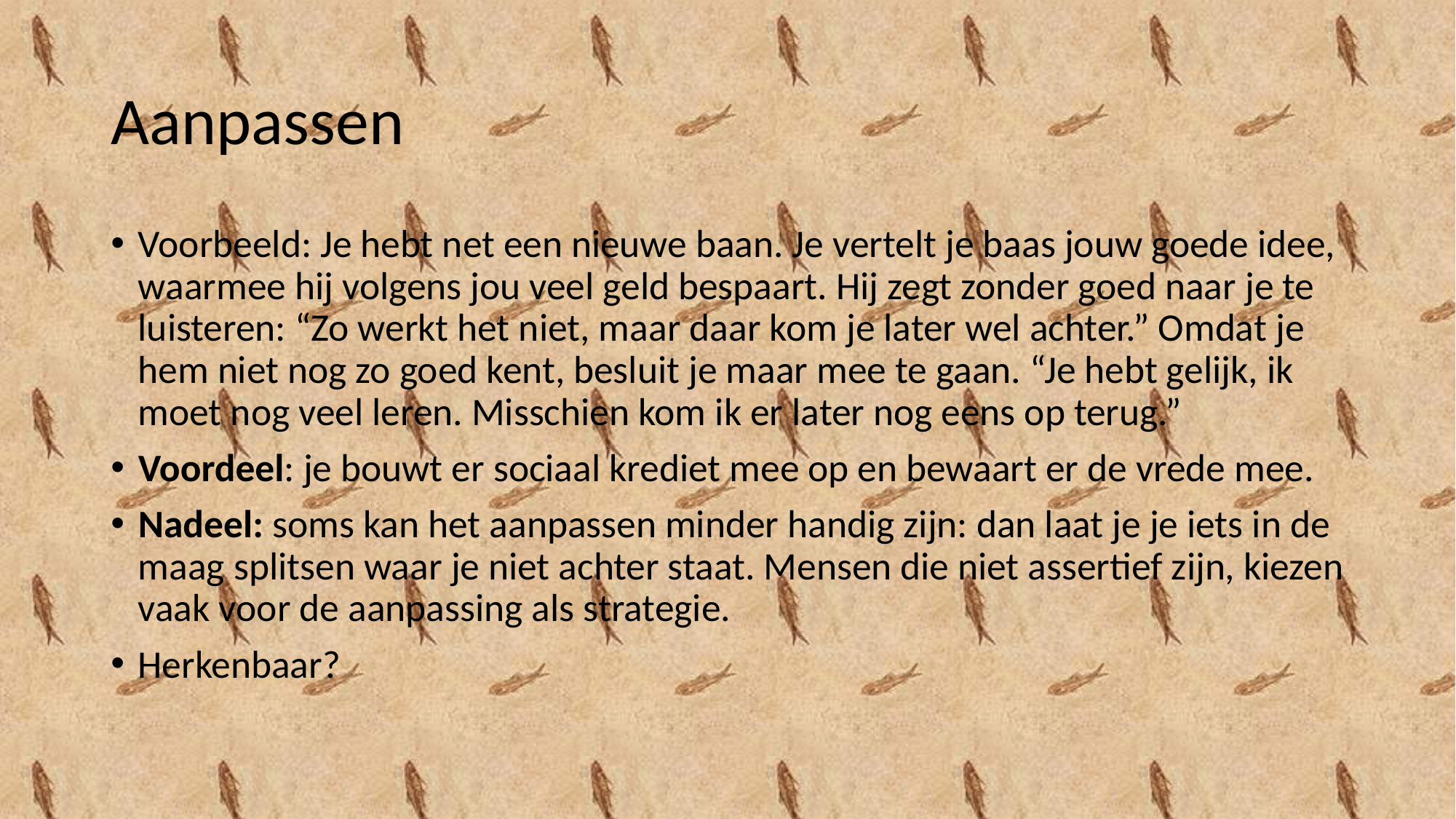

# Aanpassen
Voorbeeld: Je hebt net een nieuwe baan. Je vertelt je baas jouw goede idee, waarmee hij volgens jou veel geld bespaart. Hij zegt zonder goed naar je te luisteren: “Zo werkt het niet, maar daar kom je later wel achter.” Omdat je hem niet nog zo goed kent, besluit je maar mee te gaan. “Je hebt gelijk, ik moet nog veel leren. Misschien kom ik er later nog eens op terug.”
Voordeel: je bouwt er sociaal krediet mee op en bewaart er de vrede mee.
Nadeel: soms kan het aanpassen minder handig zijn: dan laat je je iets in de maag splitsen waar je niet achter staat. Mensen die niet assertief zijn, kiezen vaak voor de aanpassing als strategie.
Herkenbaar?